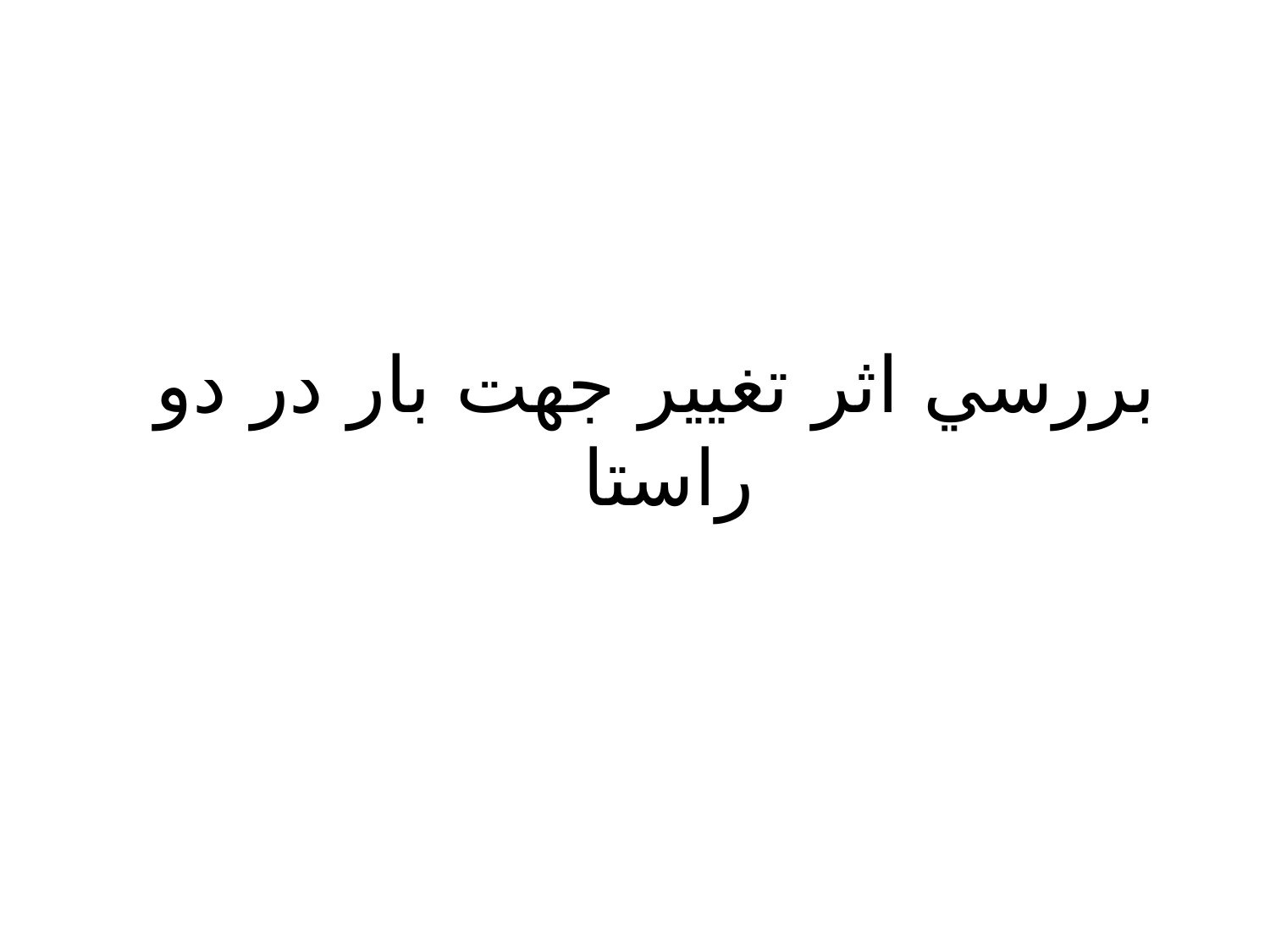

# بررسي اثر تغيير جهت بار در دو راستا